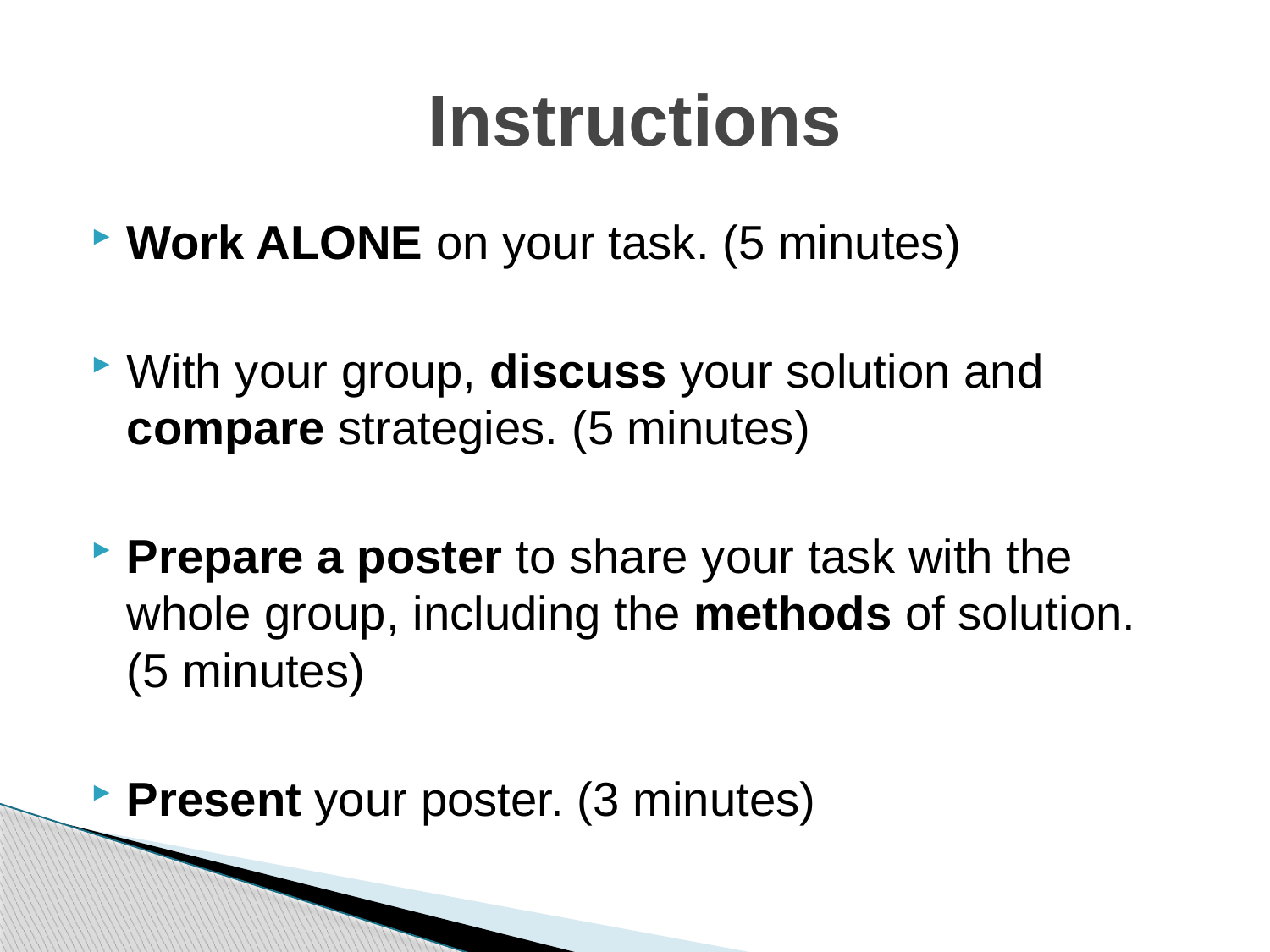

# Instructions
Work ALONE on your task. (5 minutes)

With your group, discuss your solution and compare strategies. (5 minutes)

Prepare a poster to share your task with the whole group, including the methods of solution.  (5 minutes)

Present your poster. (3 minutes)